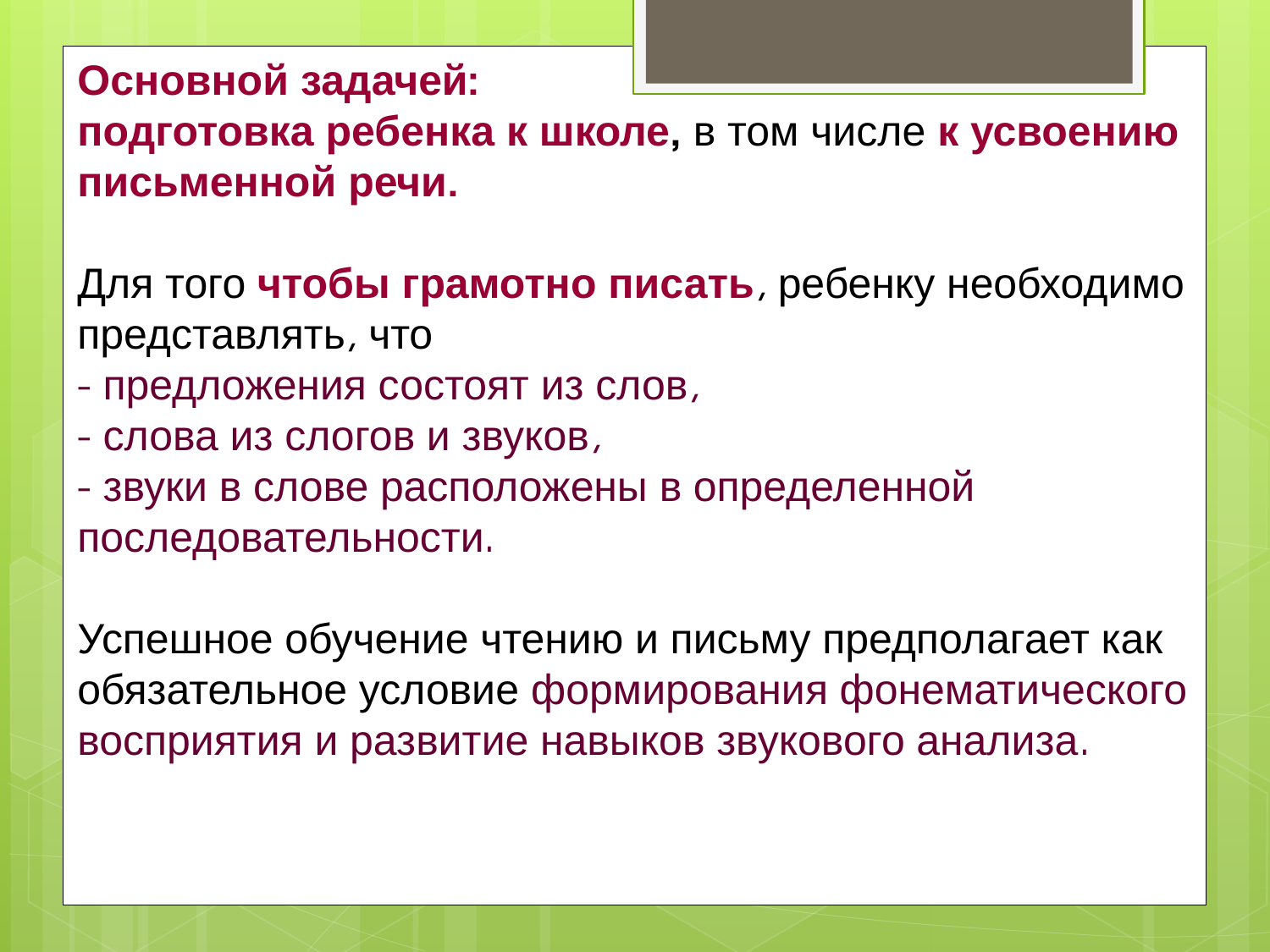

Основной задачей:
подготовка ребенка к школе, в том числе к усвоению письменной речи.

Для того чтобы грамотно писать, ребенку необходимо представлять, что
- предложения состоят из слов,
- слова из слогов и звуков,
- звуки в слове расположены в определенной последовательности.

Успешное обучение чтению и письму предполагает как обязательное условие формирования фонематического восприятия и развитие навыков звукового анализа.